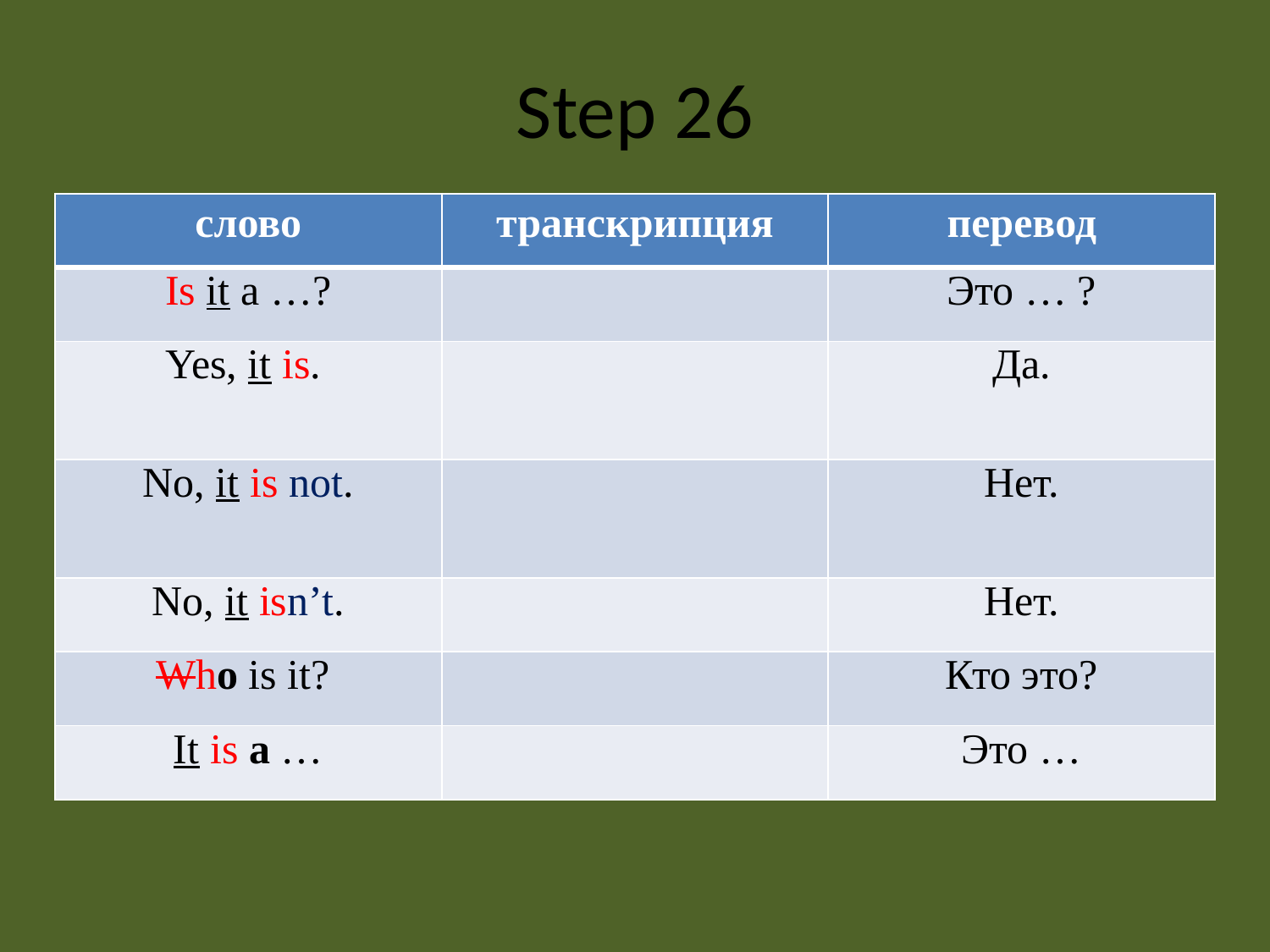

# Step 26
| слово | транскрипция | перевод |
| --- | --- | --- |
| Is it a …? |  | Это … ? |
| Yes, it is. |  | Да. |
| No, it is not. |  | Нет. |
| No, it isn’t. |  | Нет. |
| Who is it? |  | Кто это? |
| It is a … |  | Это … |